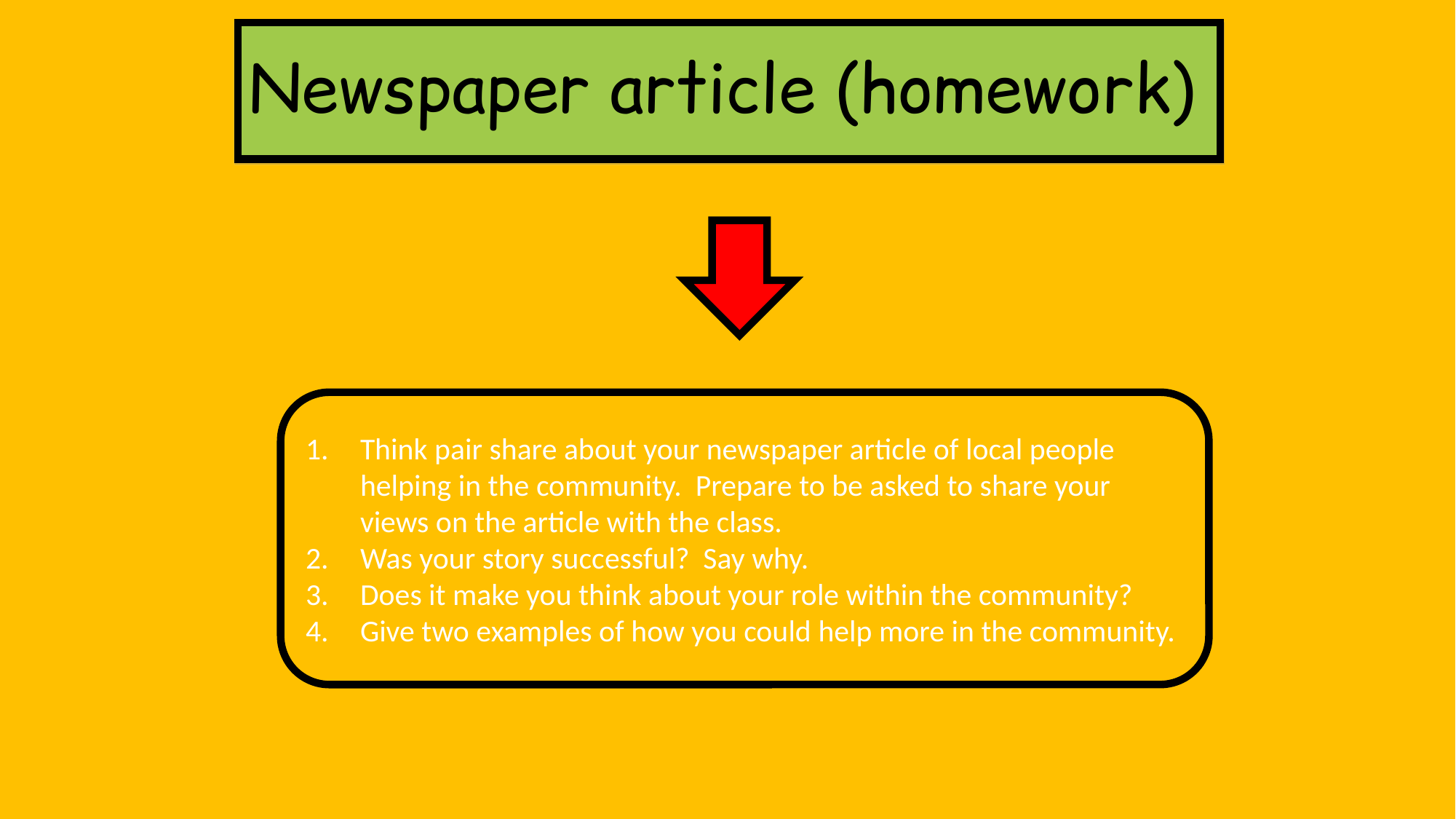

# Newspaper article (homework)

Think pair share about your newspaper article of local people helping in the community.  Prepare to be asked to share your views on the article with the class.
Was your story successful?  Say why.
Does it make you think about your role within the community?
Give two examples of how you could help more in the community.